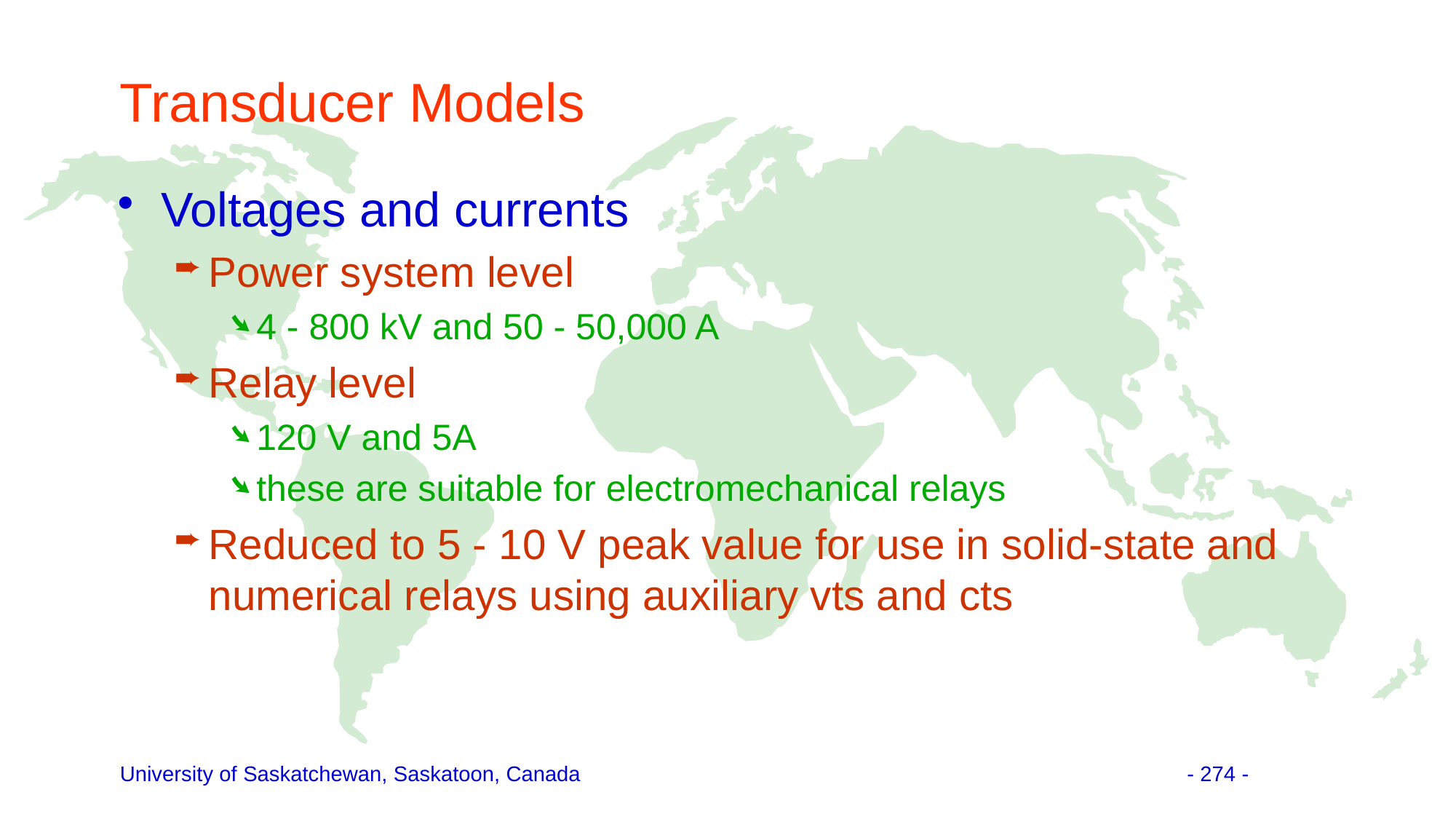

# Transducer Models
Voltages and currents
Power system level
4 - 800 kV and 50 - 50,000 A
Relay level
120 V and 5A
these are suitable for electromechanical relays
Reduced to 5 - 10 V peak value for use in solid-state and numerical relays using auxiliary vts and cts